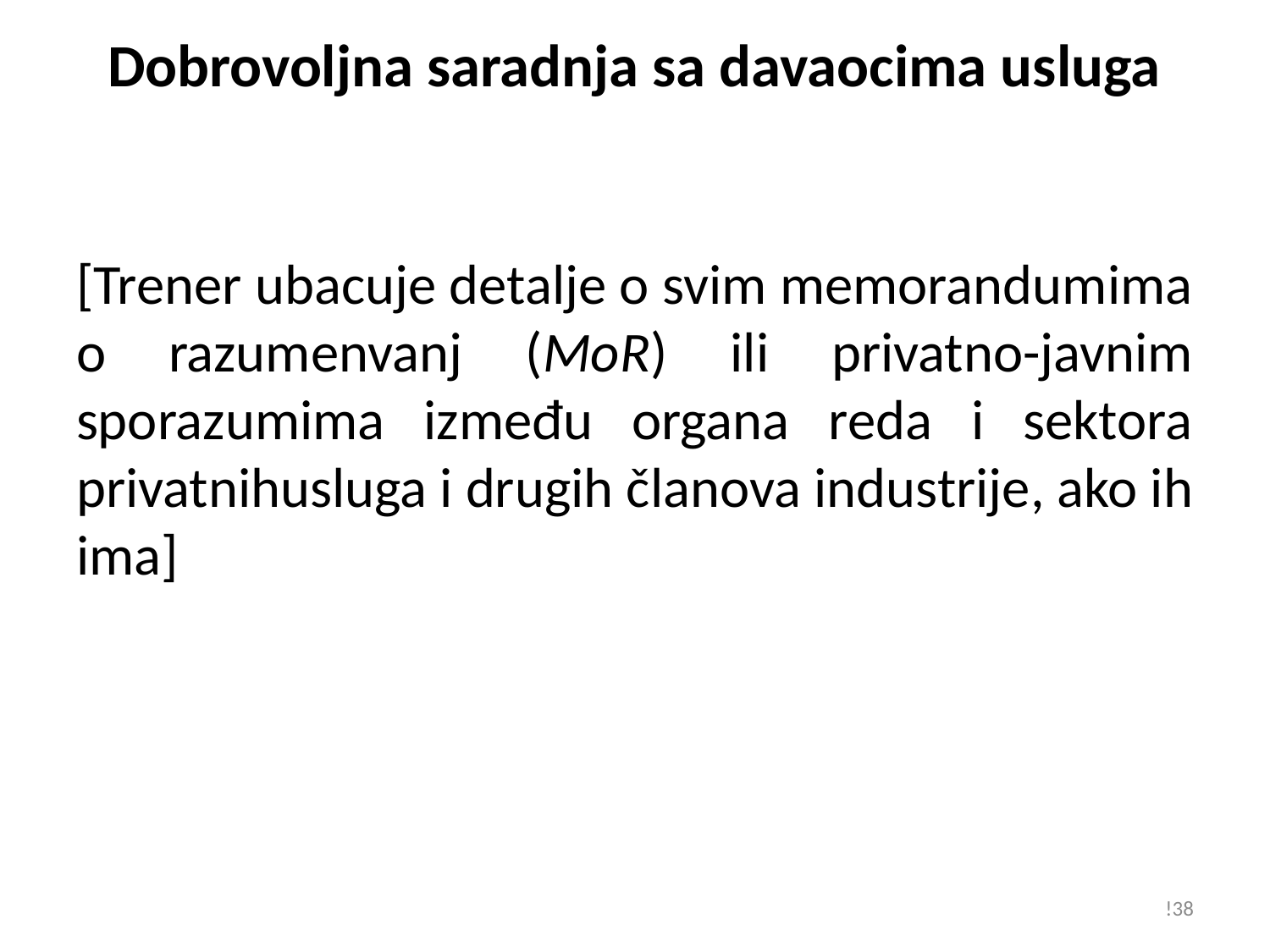

# Dobrovoljna saradnja sa davaocima usluga
[Trener ubacuje detalje o svim memorandumima o razumenvanj (MoR) ili privatno-javnim sporazumima između organa reda i sektora privatnihusluga i drugih članova industrije, ako ih ima]
!38